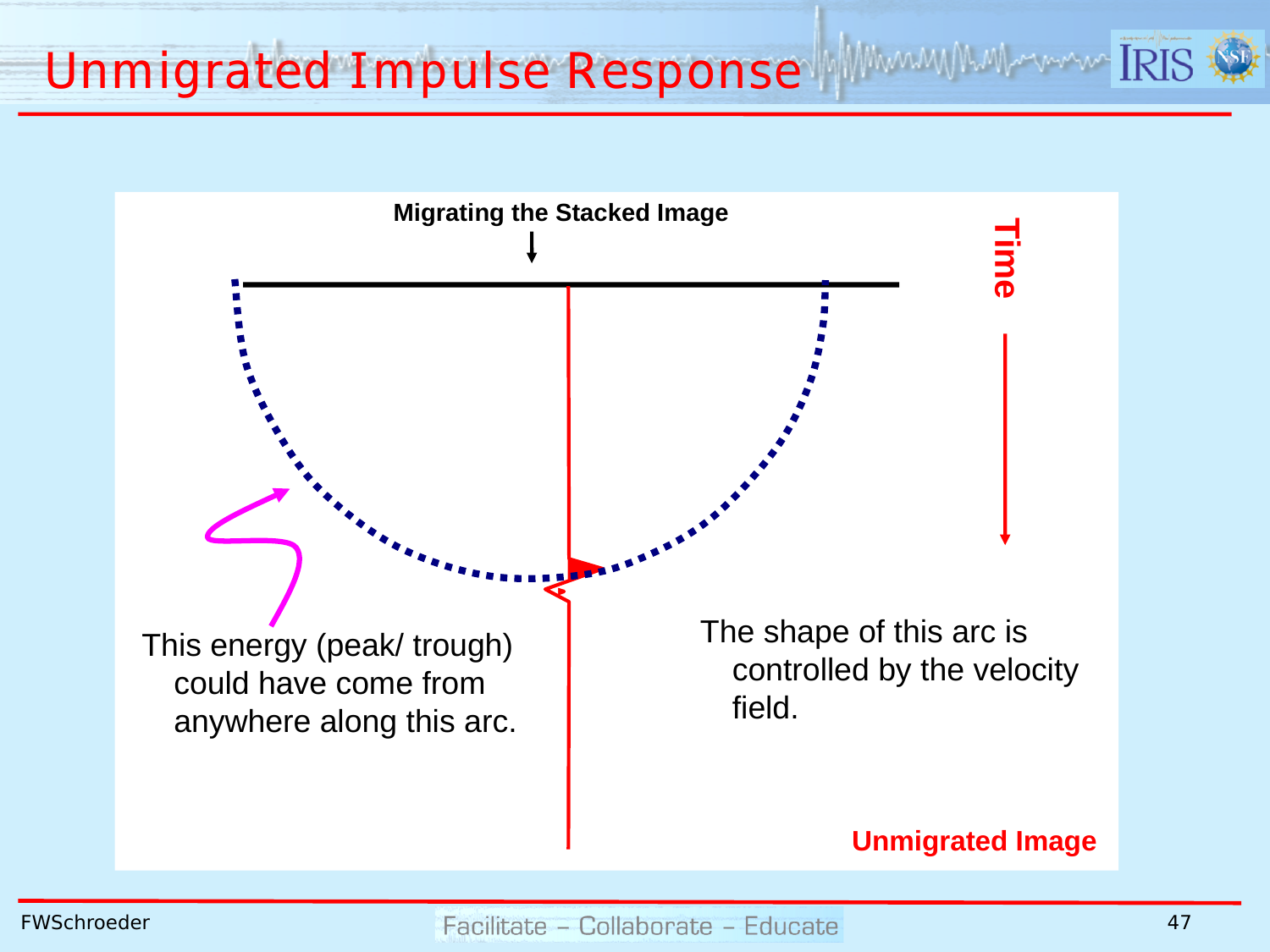

Unmigrated Impulse Response
Migrating the Stacked Image

Time

The shape of this arc is controlled by the velocity field.
This energy (peak/ trough) could have come from anywhere along this arc.

Unmigrated Image